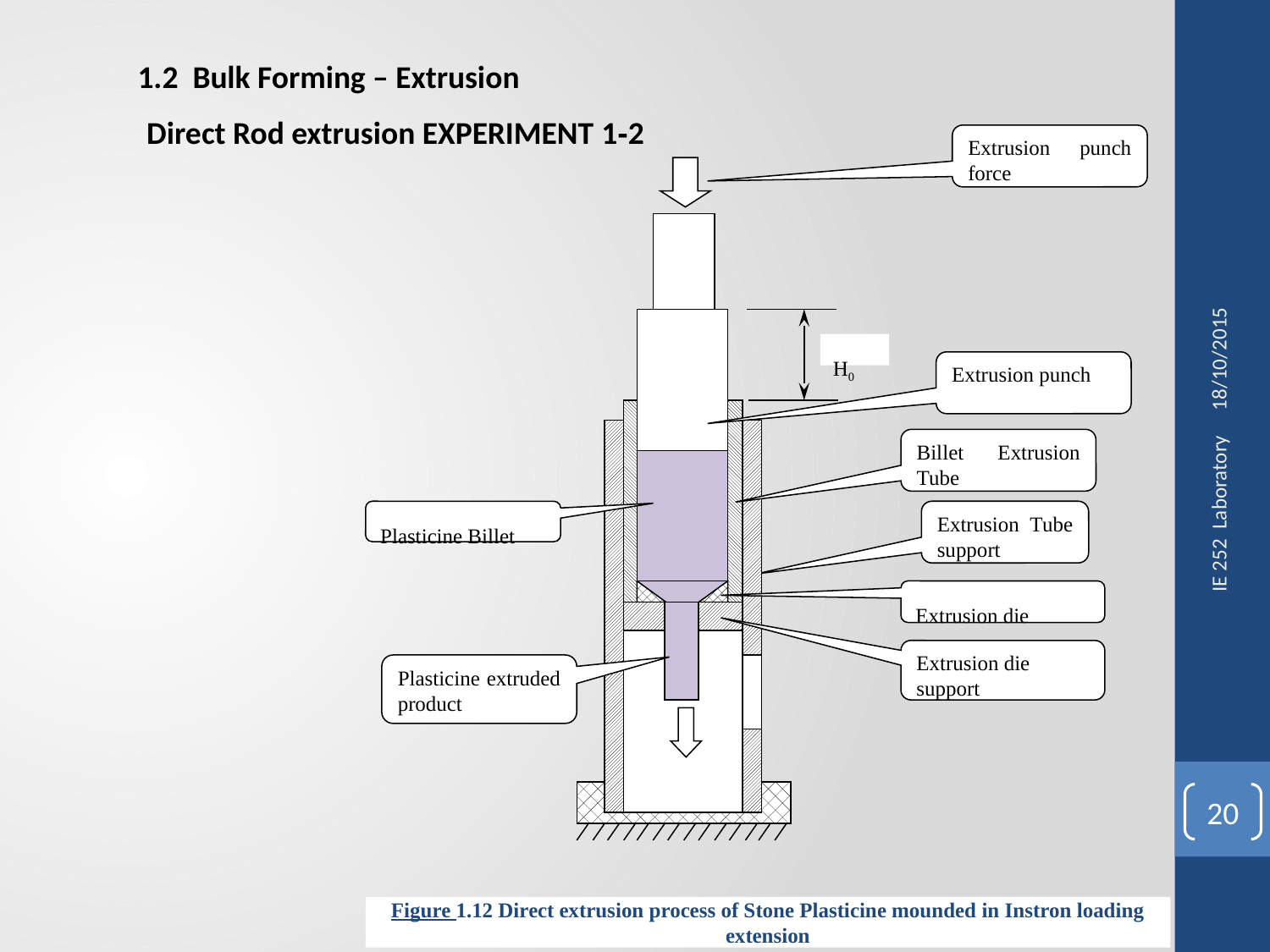

1.2  Bulk Forming – Extrusion
Direct Rod extrusion EXPERIMENT ‎1‑2
Extrusion punch force

H0
Extrusion punch

Billet Extrusion Tube
Plasticine Billet
Extrusion Tube support

Extrusion die

Extrusion die support
Plasticine extruded product

Figure ‎1.12 Direct extrusion process of Stone Plasticine mounded in Instron loading extension
18/10/2015
IE 252  Laboratory
20